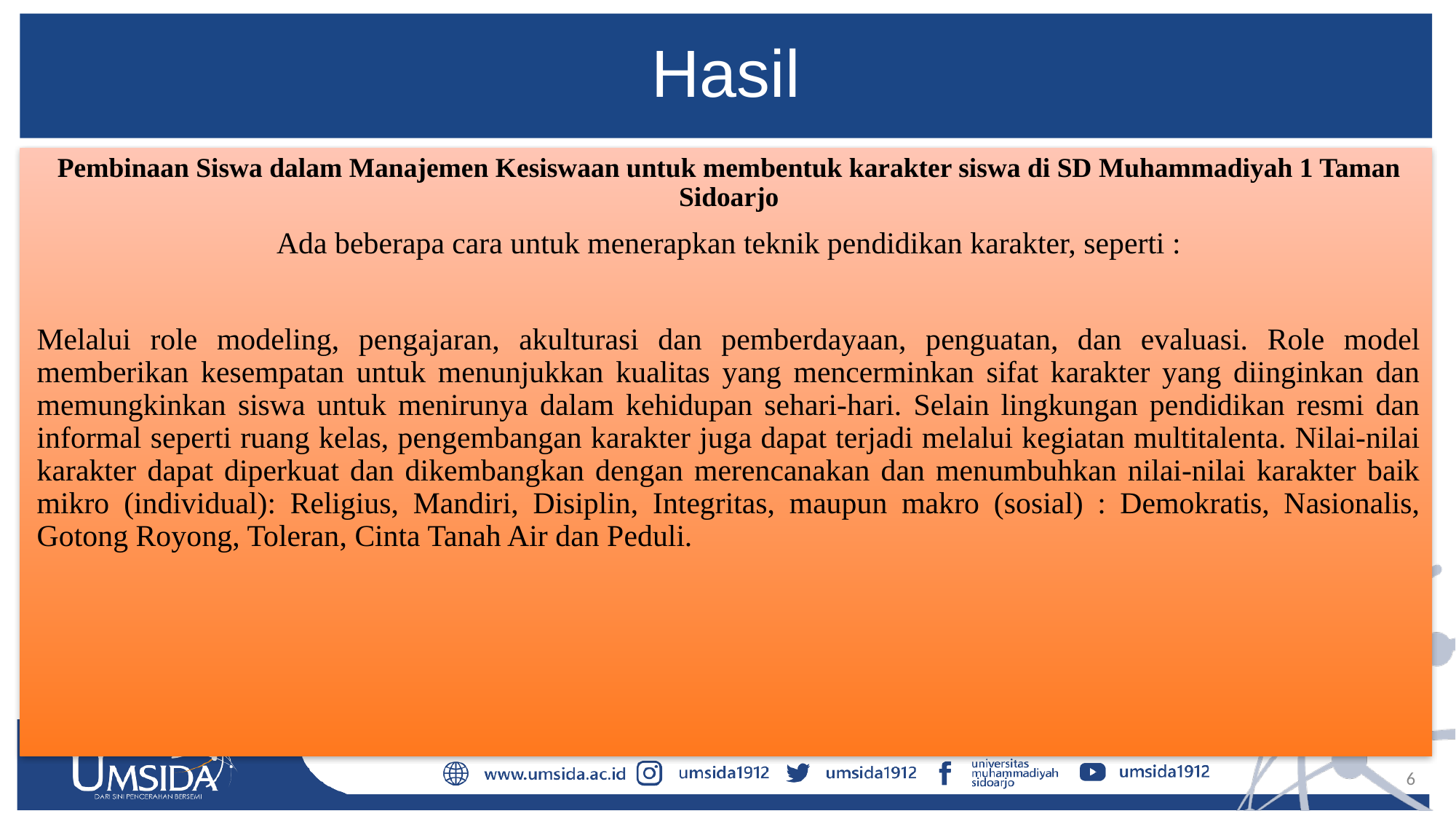

# Hasil
Pembinaan Siswa dalam Manajemen Kesiswaan untuk membentuk karakter siswa di SD Muhammadiyah 1 Taman Sidoarjo
Ada beberapa cara untuk menerapkan teknik pendidikan karakter, seperti :

Melalui role modeling, pengajaran, akulturasi dan pemberdayaan, penguatan, dan evaluasi. Role model memberikan kesempatan untuk menunjukkan kualitas yang mencerminkan sifat karakter yang diinginkan dan memungkinkan siswa untuk menirunya dalam kehidupan sehari-hari. Selain lingkungan pendidikan resmi dan informal seperti ruang kelas, pengembangan karakter juga dapat terjadi melalui kegiatan multitalenta. Nilai-nilai karakter dapat diperkuat dan dikembangkan dengan merencanakan dan menumbuhkan nilai-nilai karakter baik mikro (individual): Religius, Mandiri, Disiplin, Integritas, maupun makro (sosial) : Demokratis, Nasionalis, Gotong Royong, Toleran, Cinta Tanah Air dan Peduli.